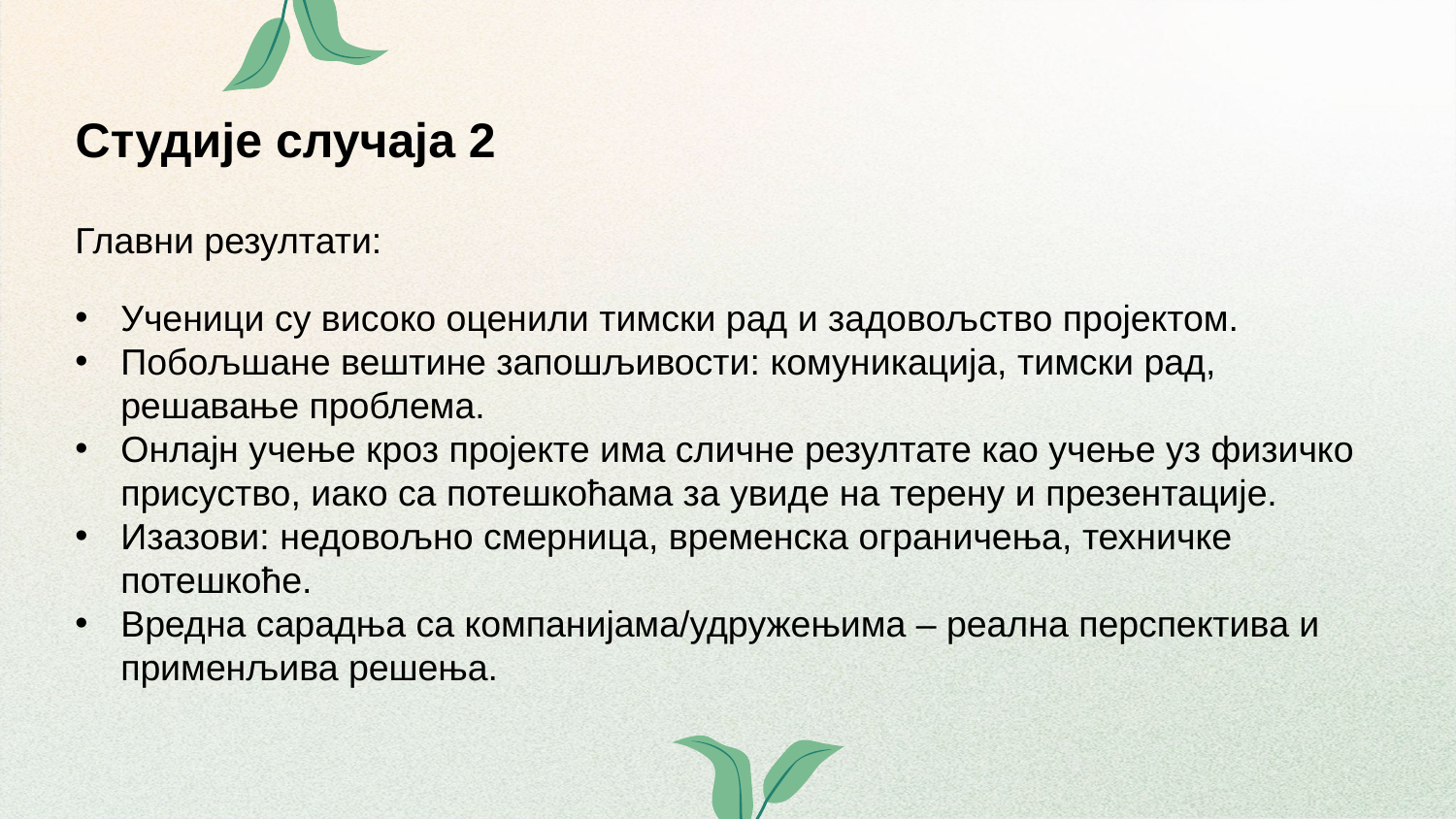

# Студије случаја 2
Главни резултати:

Ученици су високо оценили тимски рад и задовољство пројектом.
Побољшане вештине запошљивости: комуникација, тимски рад, решавање проблема.
Онлајн учење кроз пројекте има сличне резултате као учење уз физичко присуство, иако са потешкоћама за увиде на терену и презентације.
Изазови: недовољно смерница, временска ограничења, техничке потешкоће.
Вредна сарадња са компанијама/удружењима – реална перспектива и применљива решења.